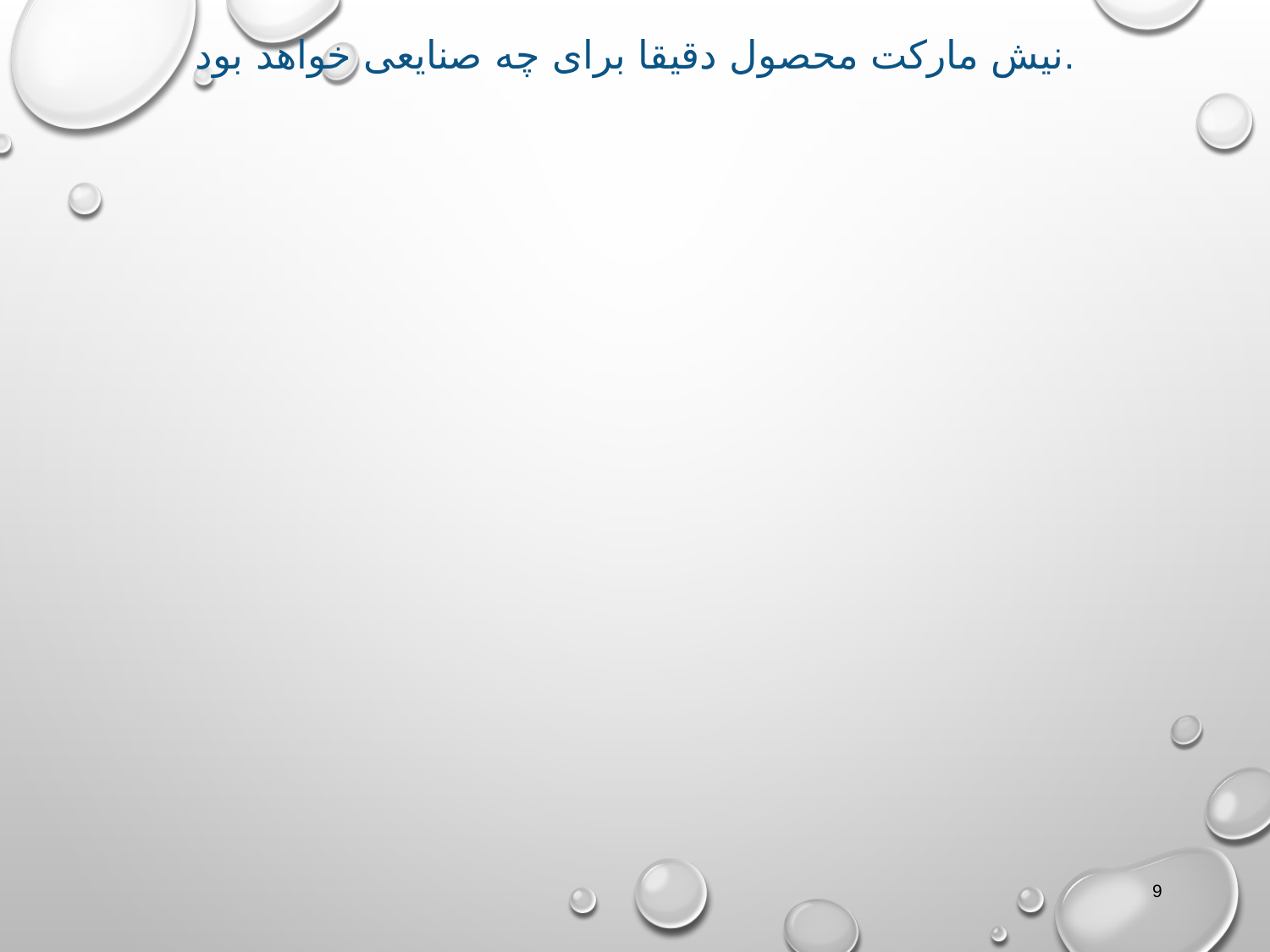

# نیش مارکت محصول دقیقا برای چه صنایعی خواهد بود.

9